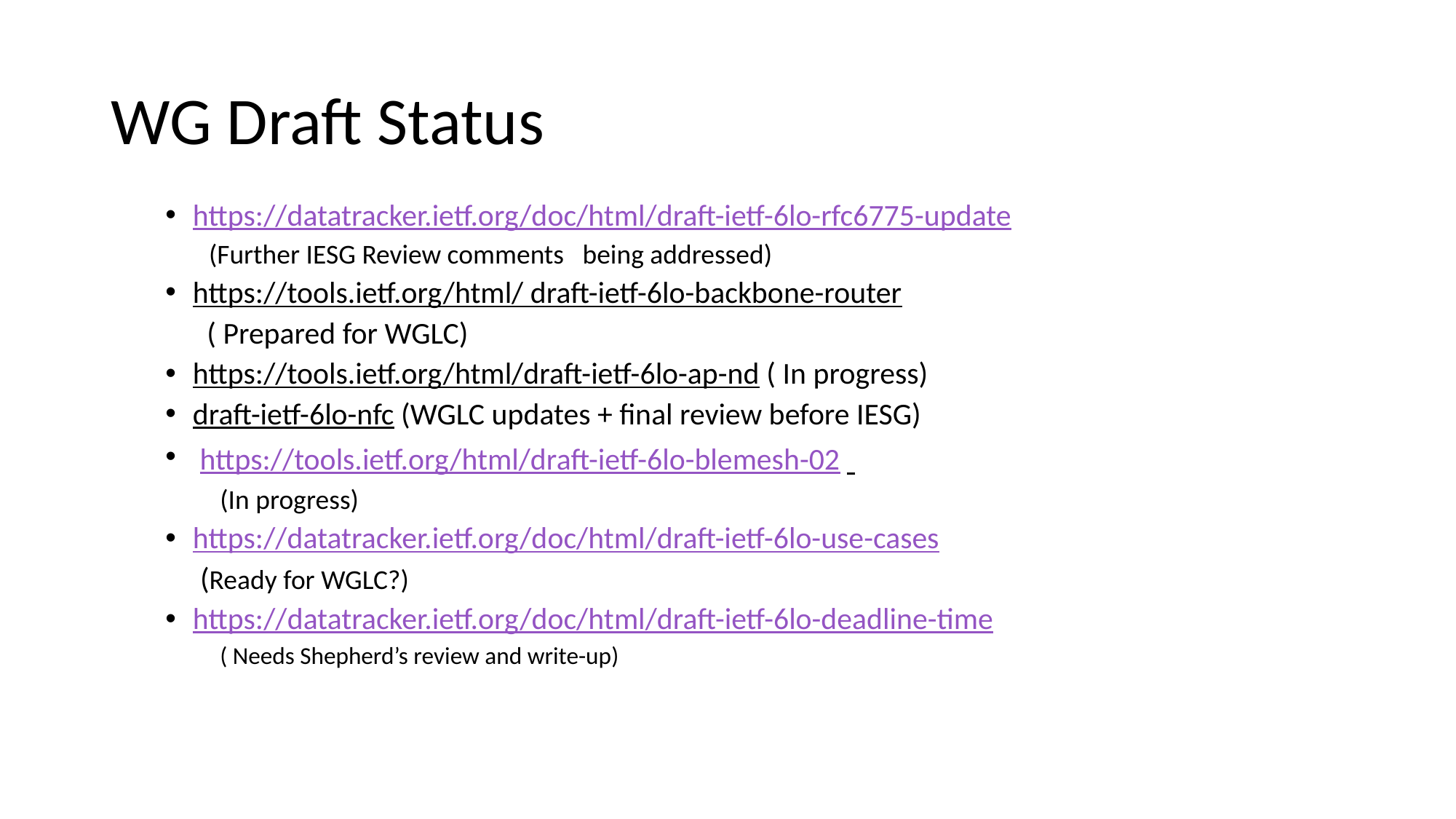

# WG Draft Status
https://datatracker.ietf.org/doc/html/draft-ietf-6lo-rfc6775-update
       (Further IESG Review comments   being addressed)
https://tools.ietf.org/html/ draft-ietf-6lo-backbone-router
      ( Prepared for WGLC)
https://tools.ietf.org/html/draft-ietf-6lo-ap-nd ( In progress)
draft-ietf-6lo-nfc (WGLC updates + final review before IESG)
 https://tools.ietf.org/html/draft-ietf-6lo-blemesh-02
(In progress)
https://datatracker.ietf.org/doc/html/draft-ietf-6lo-use-cases
     (Ready for WGLC?)
https://datatracker.ietf.org/doc/html/draft-ietf-6lo-deadline-time
( Needs Shepherd’s review and write-up)